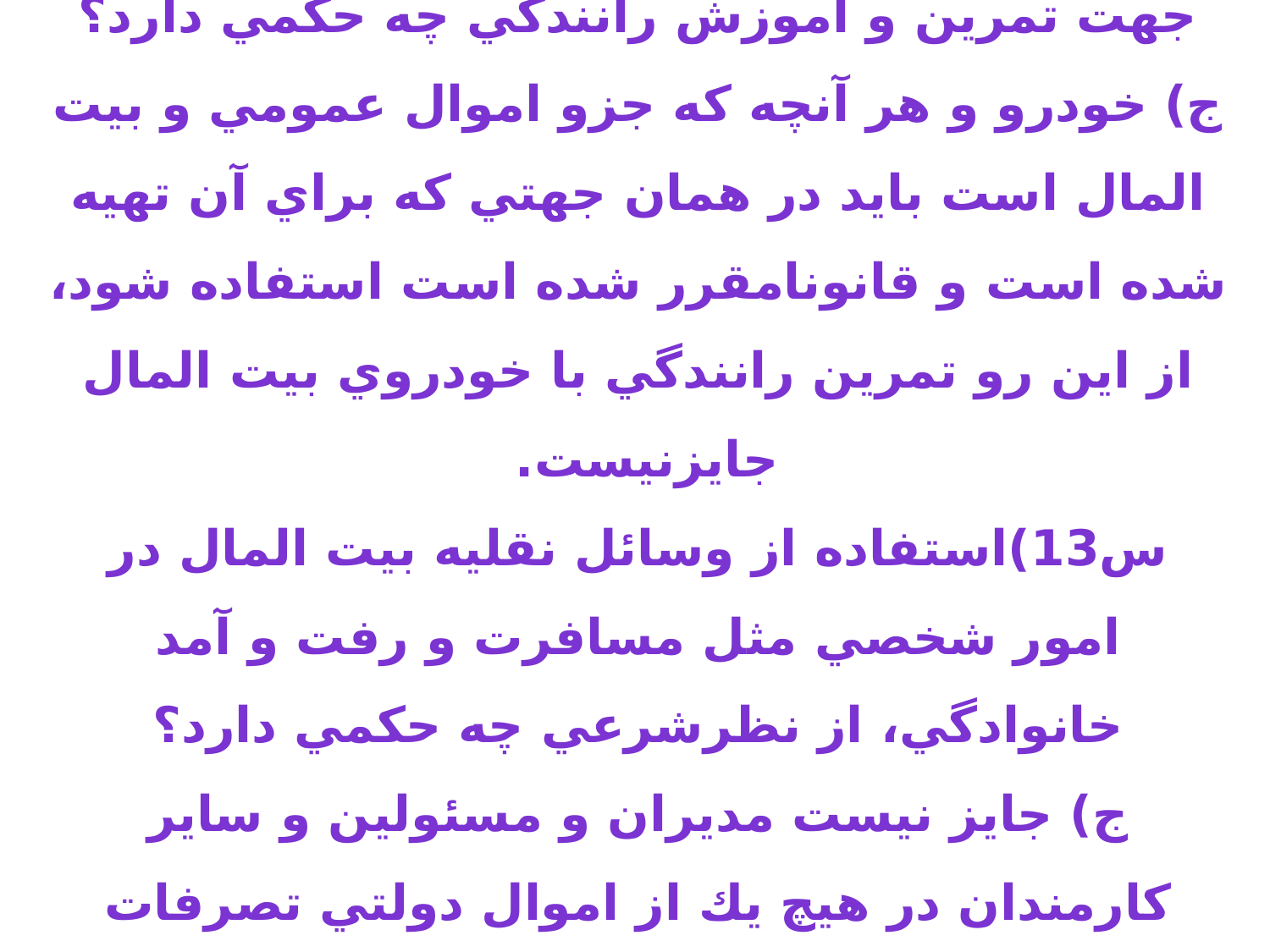

# س12)استفاده از خودرو و موتورسيكلت سازمان جهت تمرين و آموزش رانندگي چه حكمي دارد؟ ج) خودرو و هر آنچه كه جزو اموال عمومي و بيت المال است بايد در همان جهتي كه براي آن تهيه شده است و قانونامقرر شده است استفاده شود، از اين رو تمرين رانندگي با خودروي بيت المال جايزنيست. س13)استفاده از وسائل نقليه بيت المال در امور شخصي مثل مسافرت و رفت و آمد خانوادگي، از نظرشرعي چه حكمي دارد؟ ج) جايز نيست مديران و مسئولين و ساير كارمندان در هيچ يك از اموال دولتي تصرفات شخصي كنندمگر آنكه با اجازه قانوني نهاد مربوطه باشد. (اجوبه، س 1965)